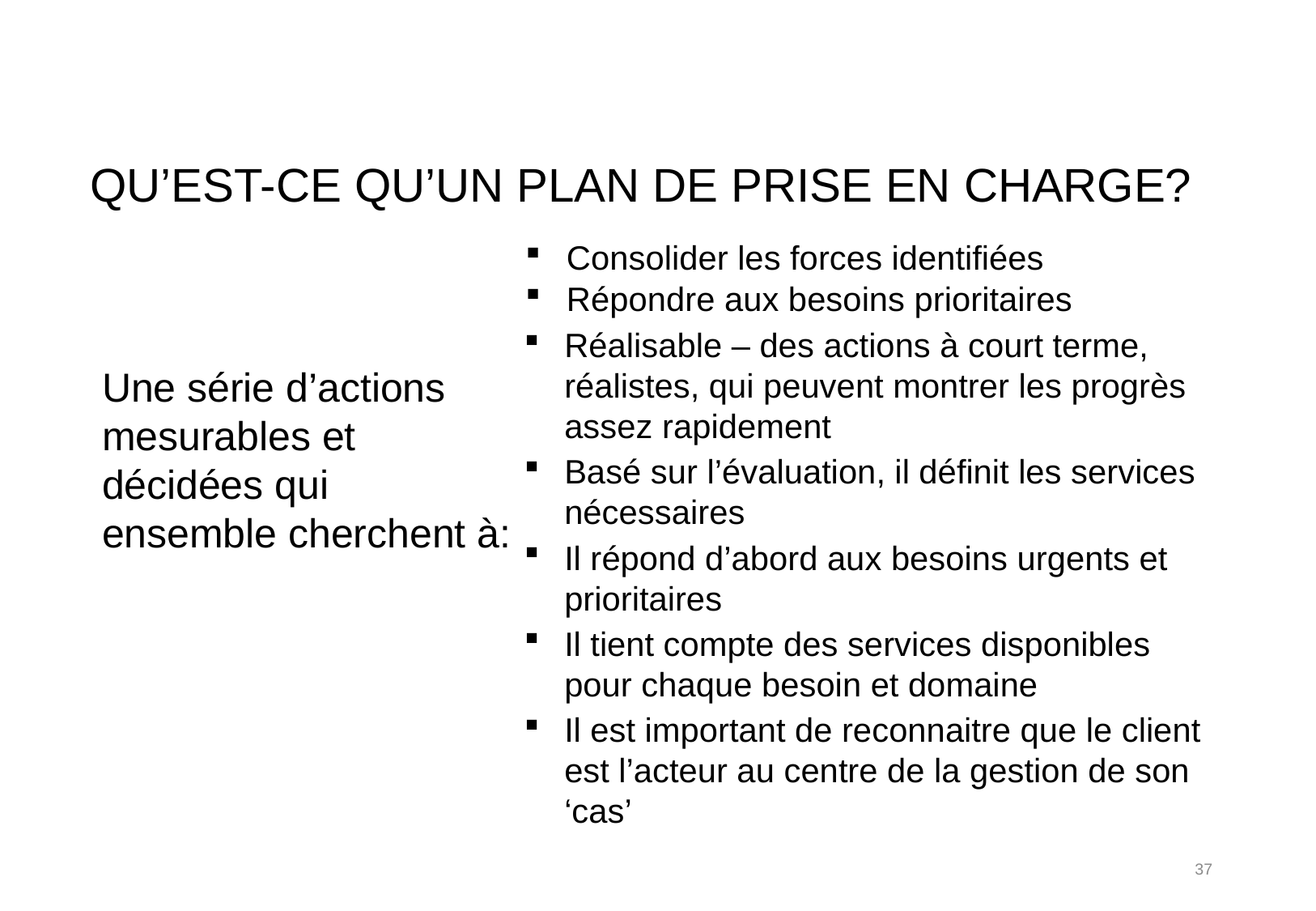

# Qu’est-ce qu’un plan de prise en charge?
Une série d’actions mesurables et décidées qui ensemble cherchent à:
Consolider les forces identifiées
Répondre aux besoins prioritaires
Réalisable – des actions à court terme, réalistes, qui peuvent montrer les progrès assez rapidement
Basé sur l’évaluation, il définit les services nécessaires
Il répond d’abord aux besoins urgents et prioritaires
Il tient compte des services disponibles pour chaque besoin et domaine
Il est important de reconnaitre que le client est l’acteur au centre de la gestion de son ‘cas’
37